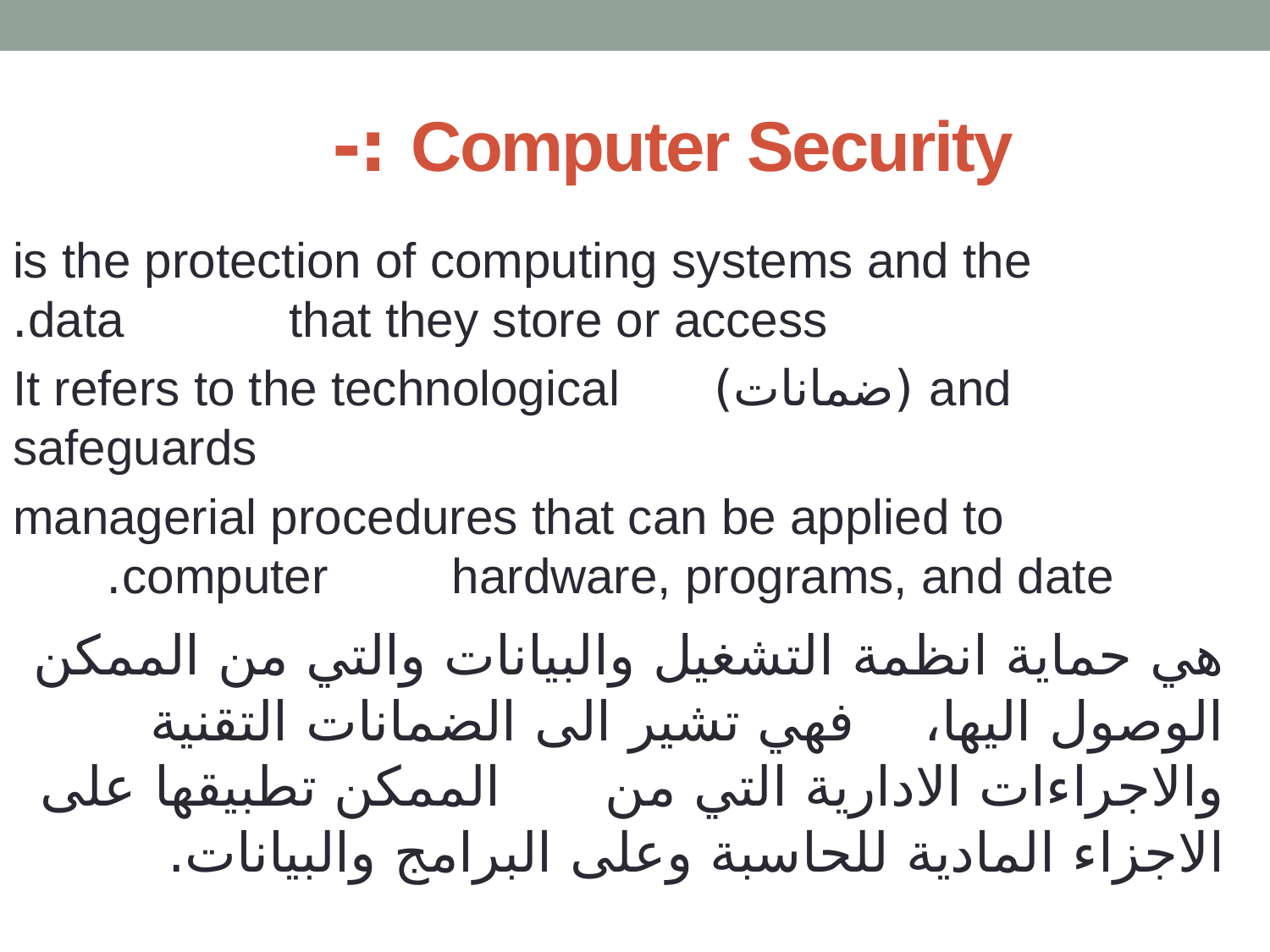

# Computer Security :-
         is the protection of computing systems and the data            that they store or access.
 and (ضمانات)      It refers to the technological safeguards
     managerial procedures that can be applied to computer         hardware, programs, and date.
هي حماية انظمة التشغيل والبيانات والتي من الممكن الوصول اليها،    فهي تشير الى الضمانات التقنية والاجراءات الادارية التي من      الممكن تطبيقها على الاجزاء المادية للحاسبة وعلى البرامج والبيانات.